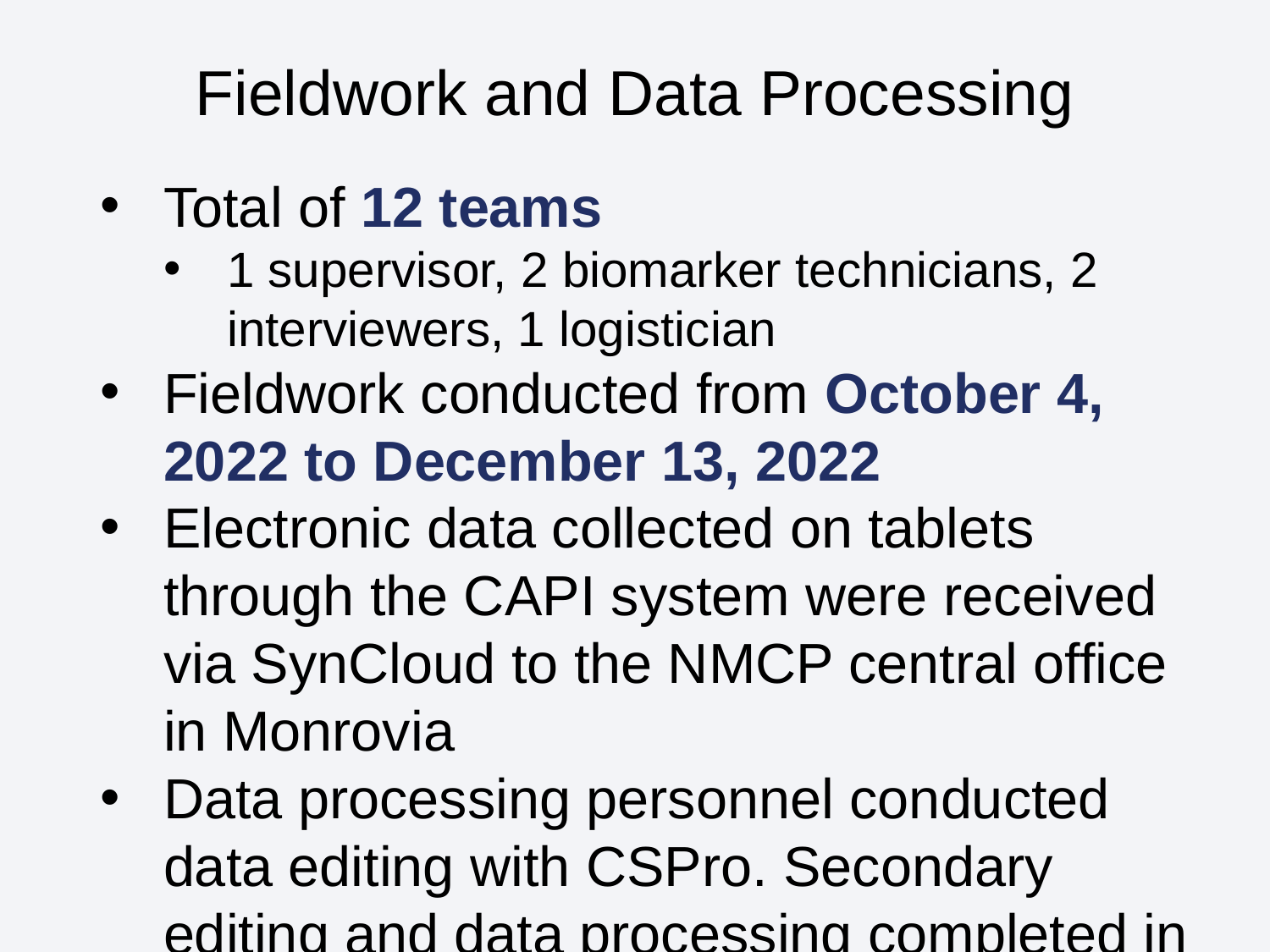

# Fieldwork and Data Processing
Total of 12 teams
1 supervisor, 2 biomarker technicians, 2 interviewers, 1 logistician
Fieldwork conducted from October 4, 2022 to December 13, 2022
Electronic data collected on tablets through the CAPI system were received via SynCloud to the NMCP central office in Monrovia
Data processing personnel conducted data editing with CSPro. Secondary editing and data processing completed in January 2023